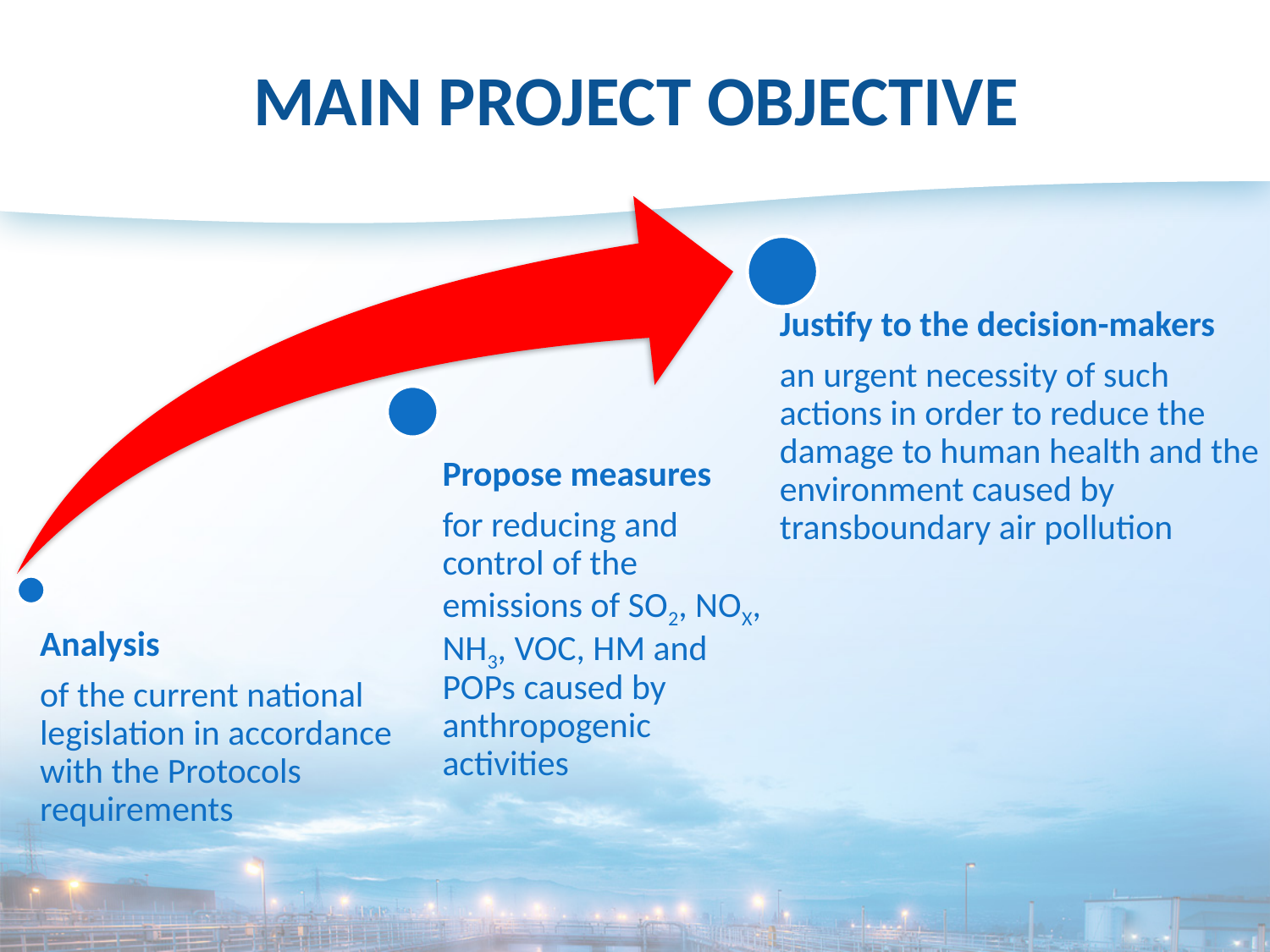

# MAIN PROJECT OBJECTIVE
Analysis
of the current national legislation in accordance with the Protocols requirements
Justify to the decision-makers
an urgent necessity of such actions in order to reduce the damage to human health and the environment caused by transboundary air pollution
Propose measures
for reducing and control of the emissions of SO2, NOX, NH3, VOC, HM and POPs caused by anthropogenic activities